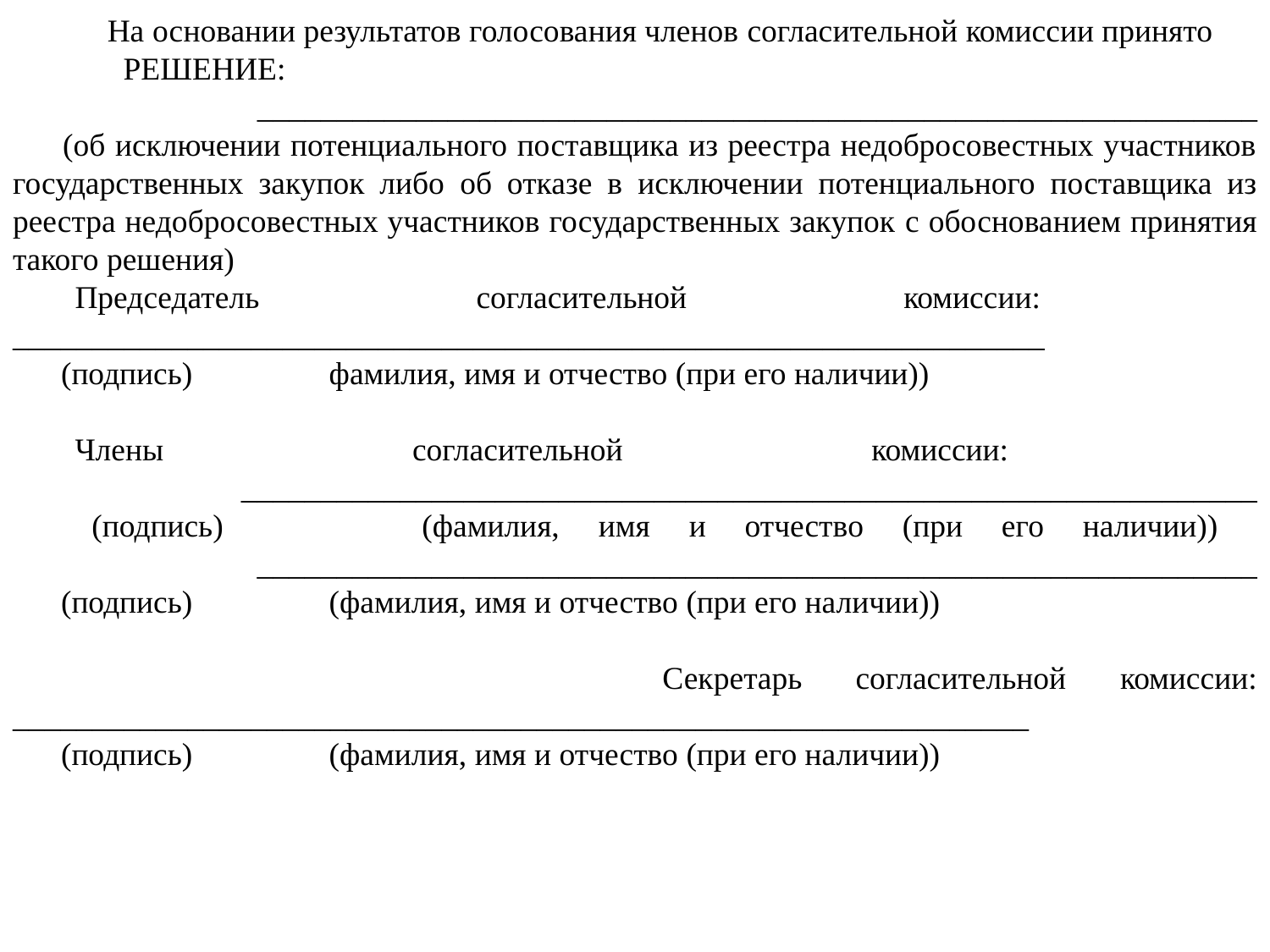

На основании результатов голосования членов согласительной комиссии принято
      РЕШЕНИЕ:
      _______________________________________________________________
      (об исключении потенциального поставщика из реестра недобросовестных участников государственных закупок либо об отказе в исключении потенциального поставщика из реестра недобросовестных участников государственных закупок с обоснованием принятия такого решения)
Председатель согласительной комиссии:
_________________________________________________________________
      (подпись)                 фамилия, имя и отчество (при его наличии))

Члены согласительной комиссии:
 ________________________________________________________________
      (подпись)                 (фамилия, имя и отчество (при его наличии))
 _______________________________________________________________
      (подпись)                 (фамилия, имя и отчество (при его наличии))

           Секретарь согласительной комиссии:
________________________________________________________________
      (подпись)                 (фамилия, имя и отчество (при его наличии))